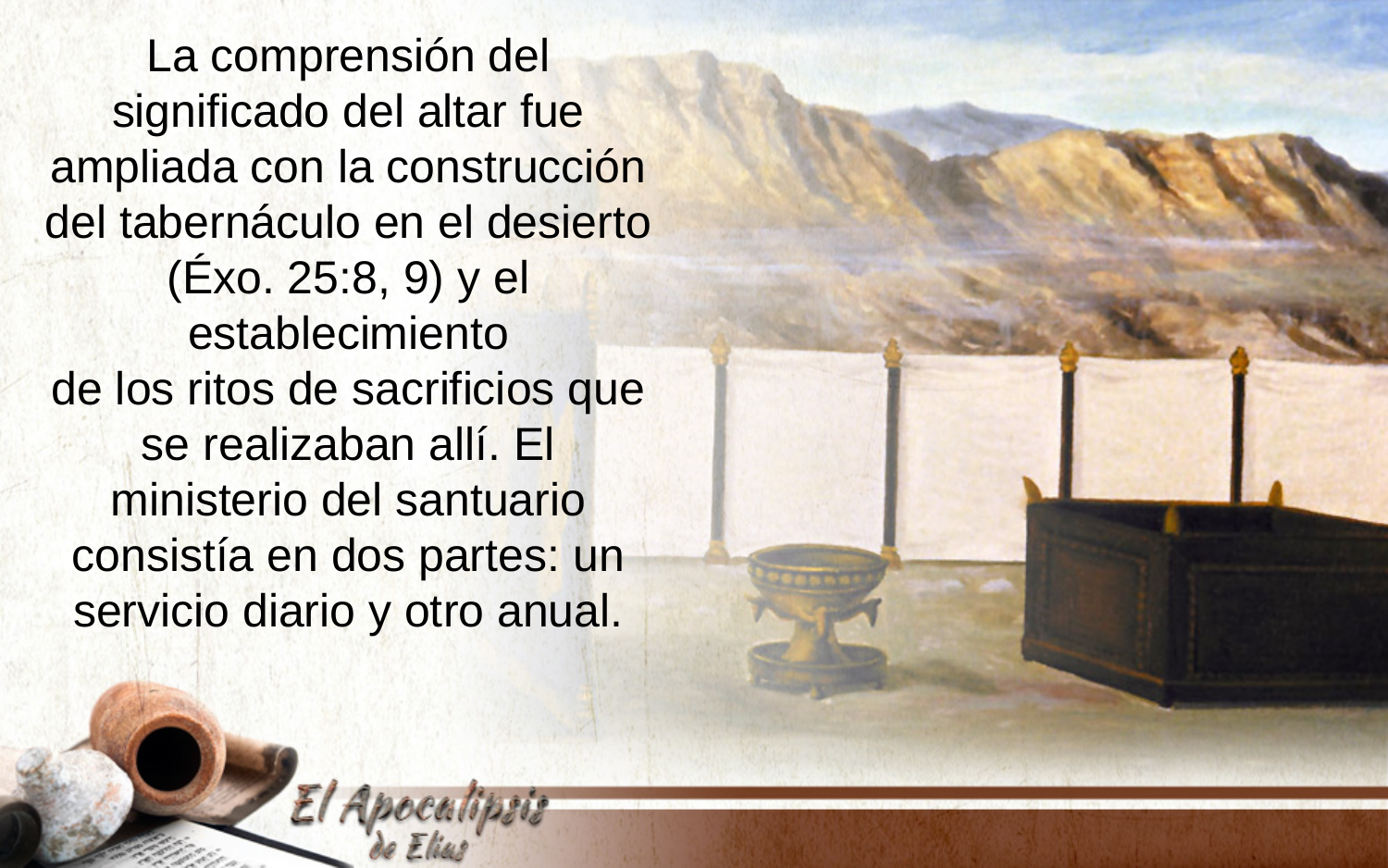

La comprensión del significado del altar fue ampliada con la construcción
del tabernáculo en el desierto (Éxo. 25:8, 9) y el establecimiento
de los ritos de sacrificios que se realizaban allí. El ministerio del santuario
consistía en dos partes: un servicio diario y otro anual.